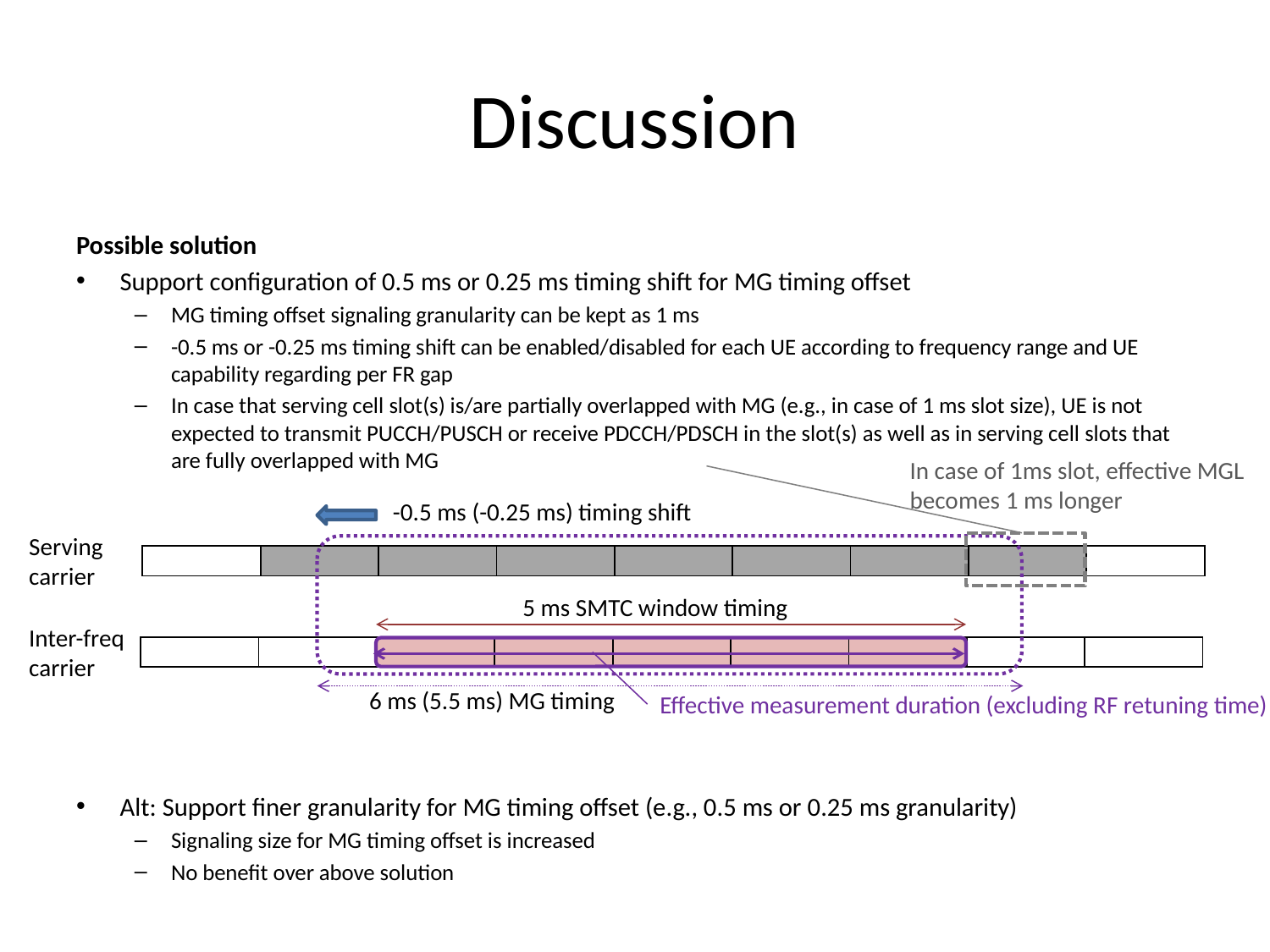

# Discussion
Possible solution
Support configuration of 0.5 ms or 0.25 ms timing shift for MG timing offset
MG timing offset signaling granularity can be kept as 1 ms
-0.5 ms or -0.25 ms timing shift can be enabled/disabled for each UE according to frequency range and UE capability regarding per FR gap
In case that serving cell slot(s) is/are partially overlapped with MG (e.g., in case of 1 ms slot size), UE is not expected to transmit PUCCH/PUSCH or receive PDCCH/PDSCH in the slot(s) as well as in serving cell slots that are fully overlapped with MG

Alt: Support finer granularity for MG timing offset (e.g., 0.5 ms or 0.25 ms granularity)
Signaling size for MG timing offset is increased
No benefit over above solution

In case of 1ms slot, effective MGL becomes 1 ms longer
-0.5 ms (-0.25 ms) timing shift

Serving carrier

|  |  |  |  |  |  |  |  |  |
| --- | --- | --- | --- | --- | --- | --- | --- | --- |
5 ms SMTC window timing
Inter-freq carrier
|  |  |  |  |  |  |  |  |  |
| --- | --- | --- | --- | --- | --- | --- | --- | --- |

6 ms (5.5 ms) MG timing
Effective measurement duration (excluding RF retuning time)